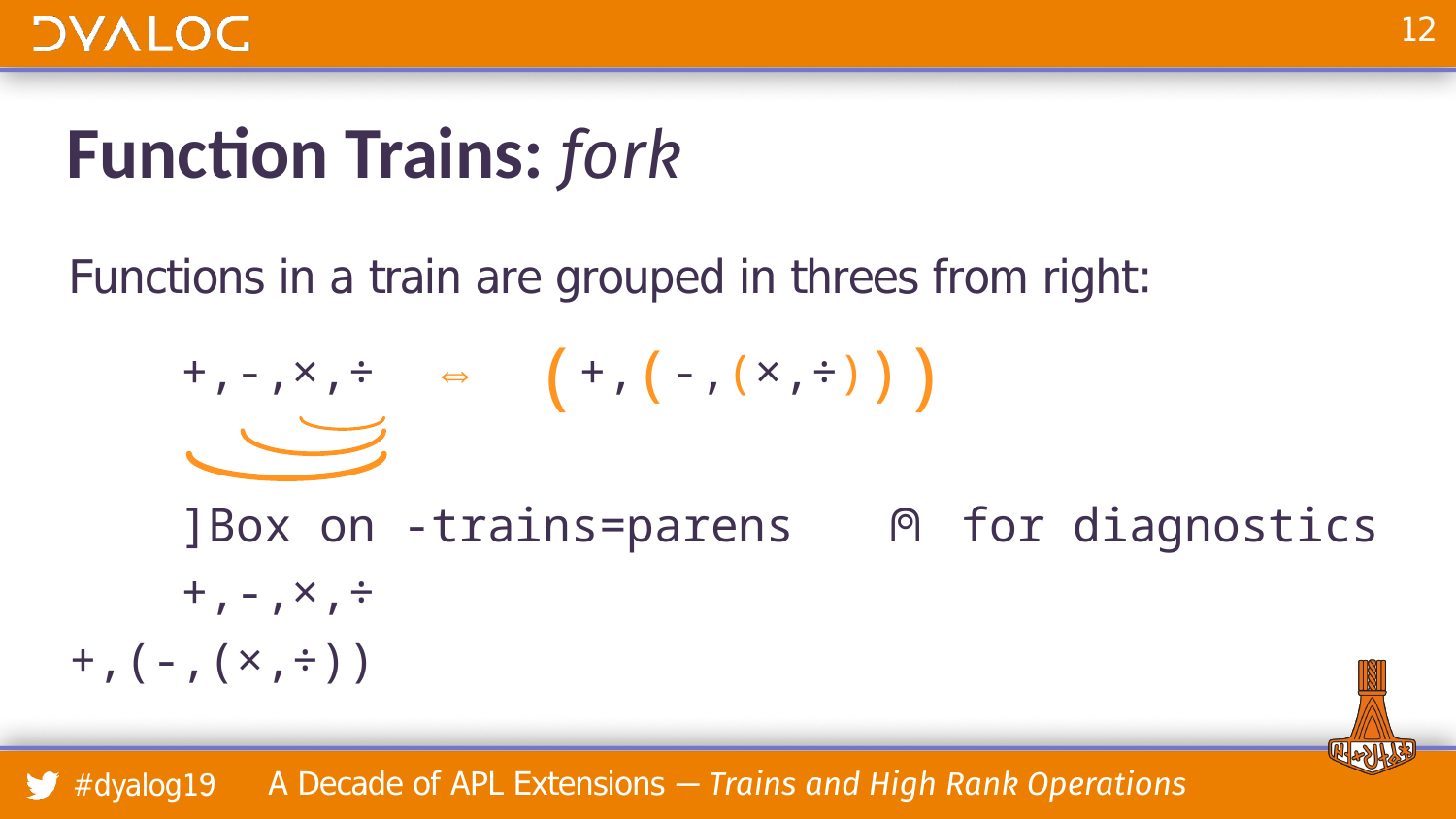

# Function Trains: fork
Functions in a train are grouped in threes from right:
    +,-,×,÷  ⇔  (+,(-,(×,÷)))

    ]Box on -trains=parens   ⍝ for diagnostics
    +,-,×,÷
+,(-,(×,÷))